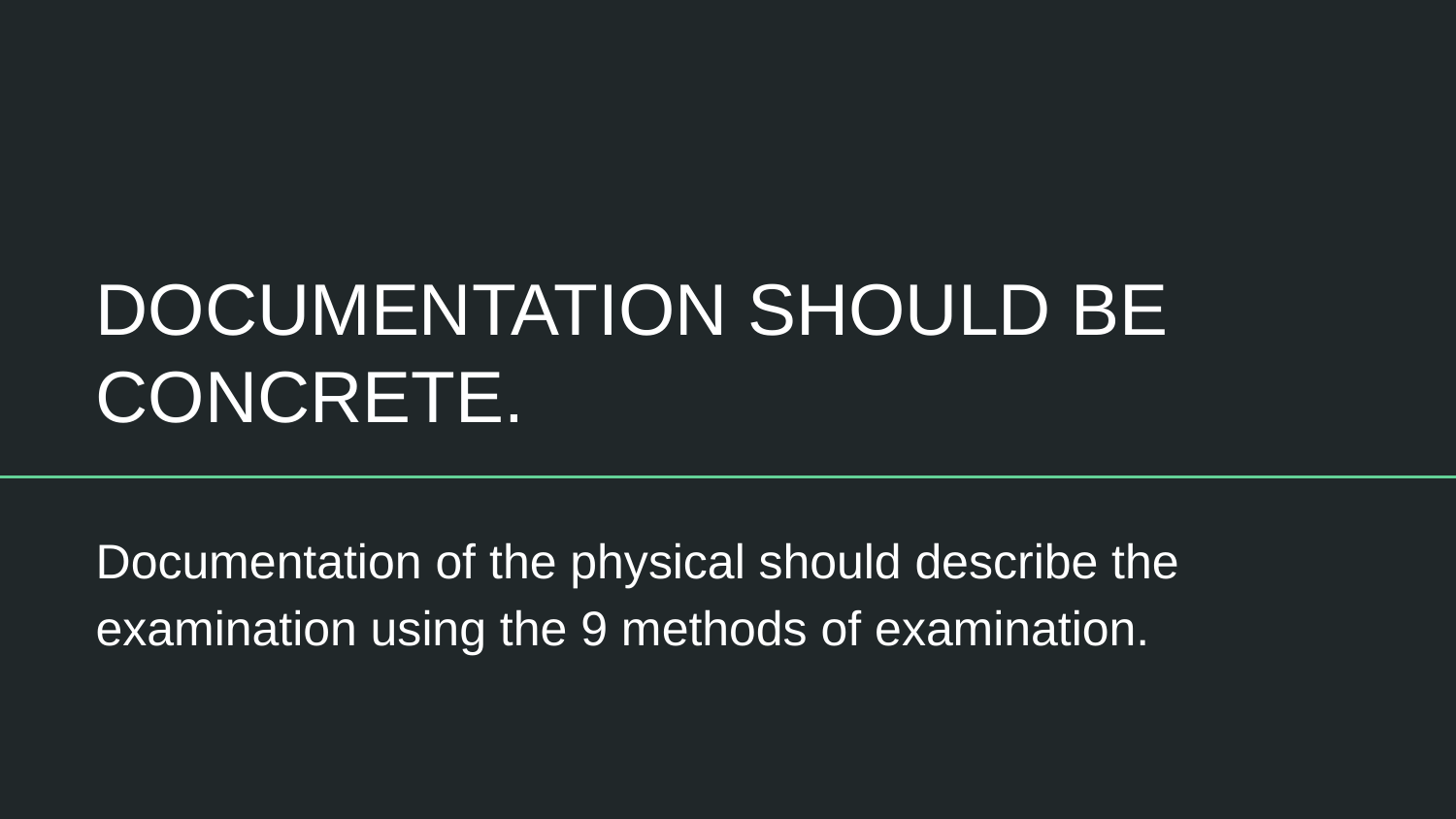

# DOCUMENTATION SHOULD BE CONCRETE.
Documentation of the physical should describe the examination using the 9 methods of examination.